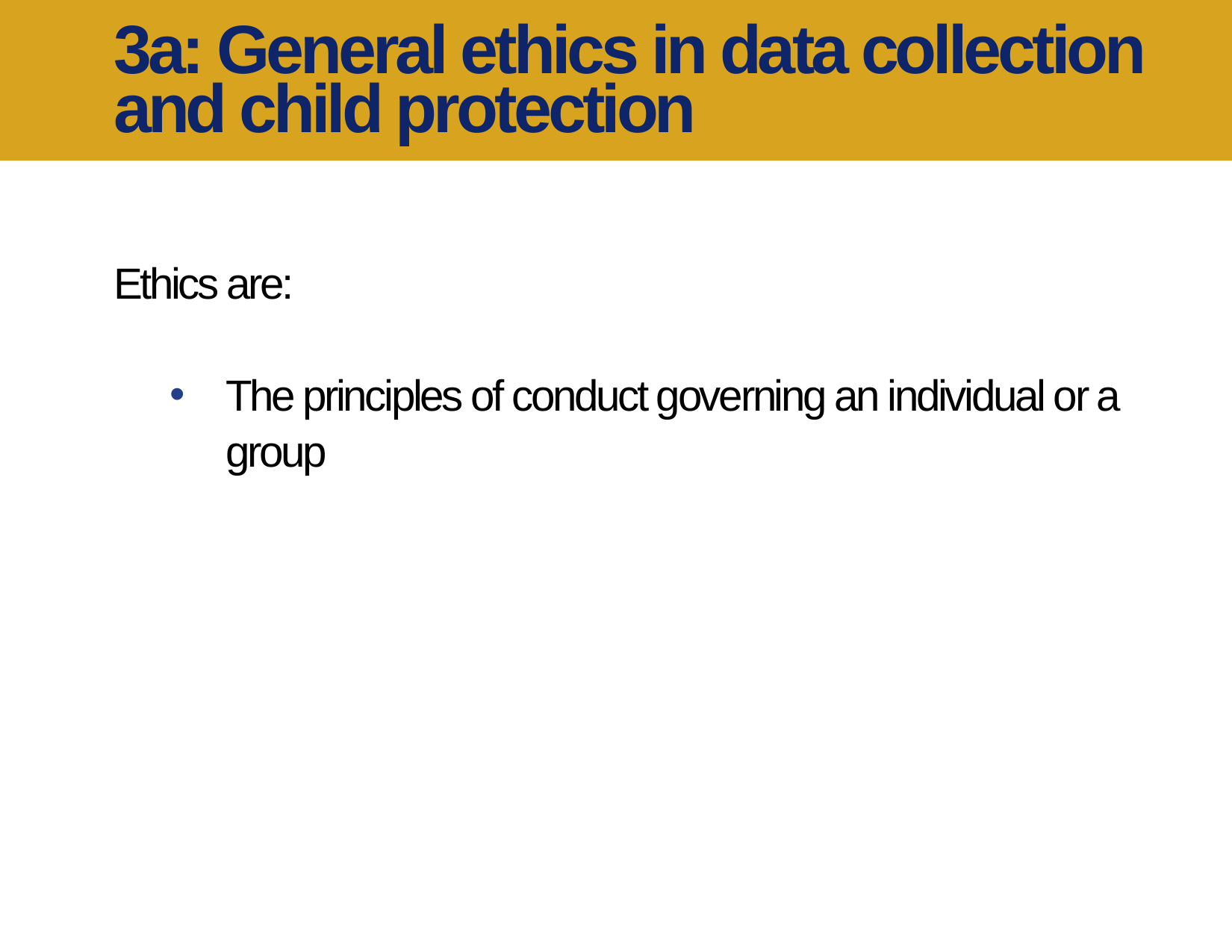

3a: General ethics in data collection and child protection
Ethics are:

The principles of conduct governing an individual or a group